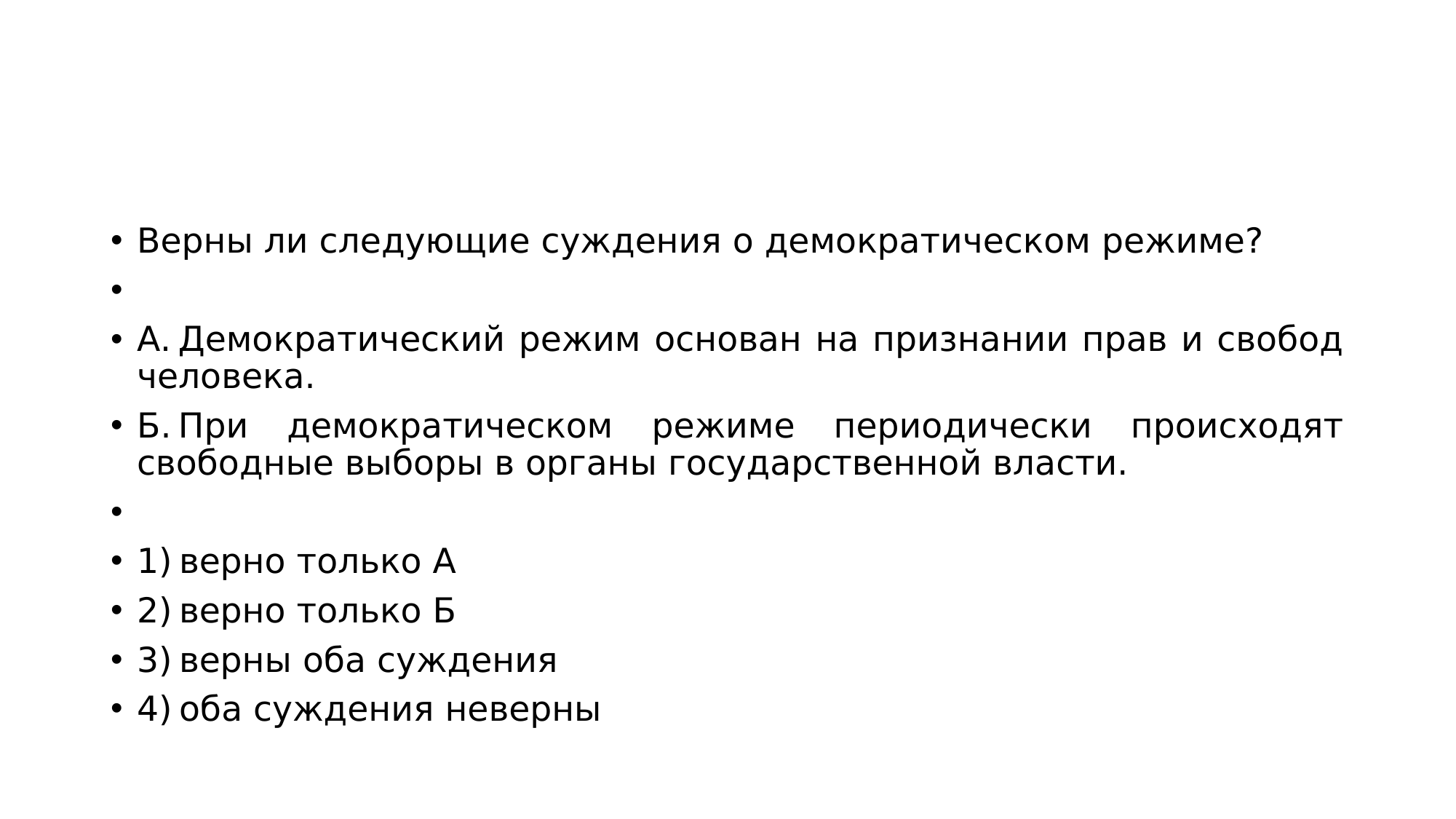

#
Верны ли следующие суждения о демократическом режиме?

А. Демократический режим основан на признании прав и свобод человека.
Б. При демократическом режиме периодически происходят свободные выборы в органы государственной власти.

1) верно только А
2) верно только Б
3) верны оба суждения
4) оба суждения неверны